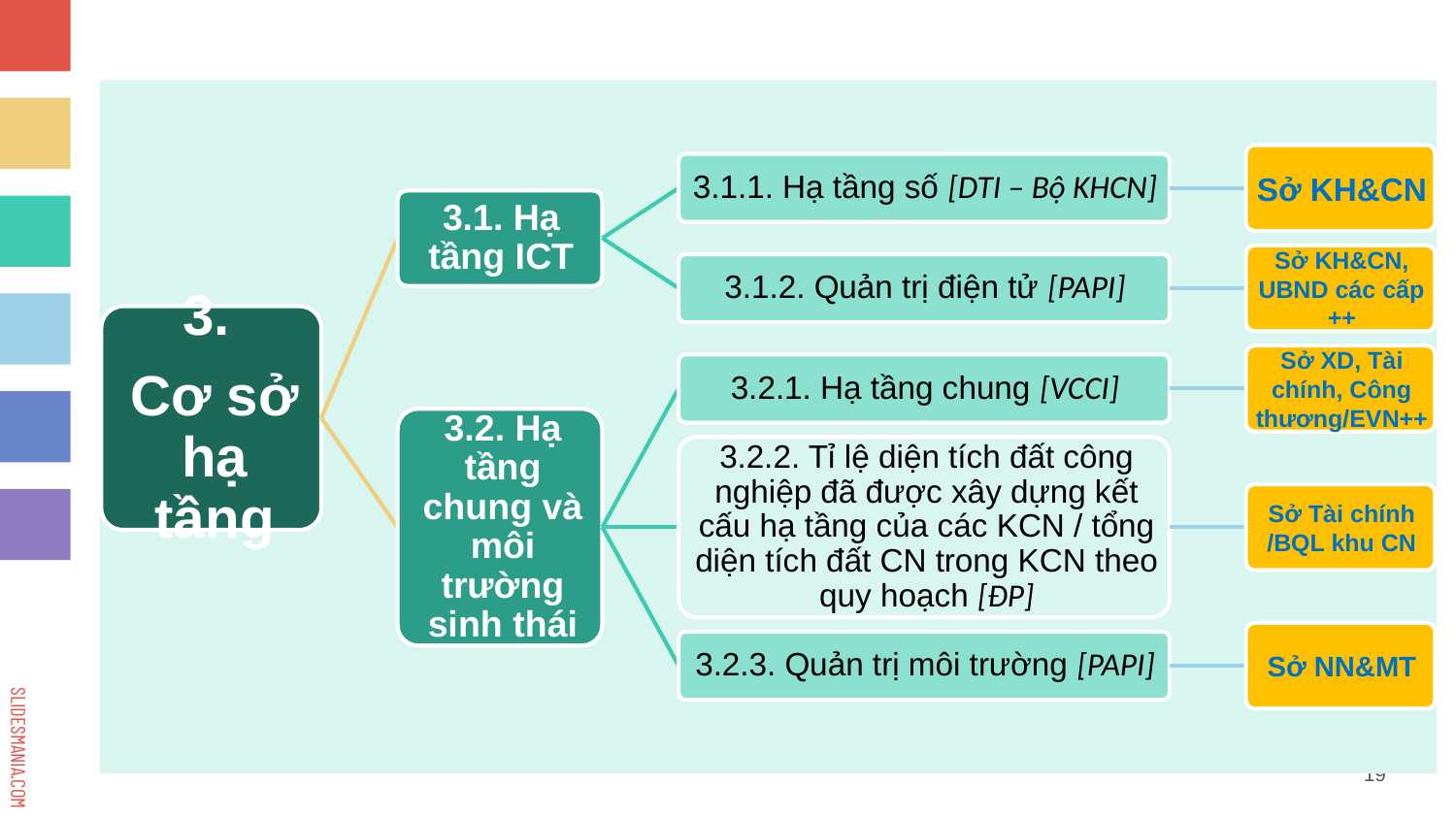

3.
Cơ sở hạ tầng

3.1. Hạ tầng ICT

3.1.1. Hạ tầng số [DTI – Bộ KHCN]

Sở KH&CN

3.1.2. Quản trị điện tử [PAPI]

Sở KH&CN, UBND các cấp ++

3.2. Hạ tầng chung và môi trường sinh thái

3.2.1. Hạ tầng chung [VCCI]

Sở XD, Tài chính, Công thương/EVN++

3.2.2. Tỉ lệ diện tích đất công nghiệp đã được xây dựng kết cấu hạ tầng của các KCN / tổng diện tích đất CN trong KCN theo quy hoạch [ĐP]

Sở Tài chính /BQL khu CN

3.2.3. Quản trị môi trường [PAPI]

Sở NN&MT
19